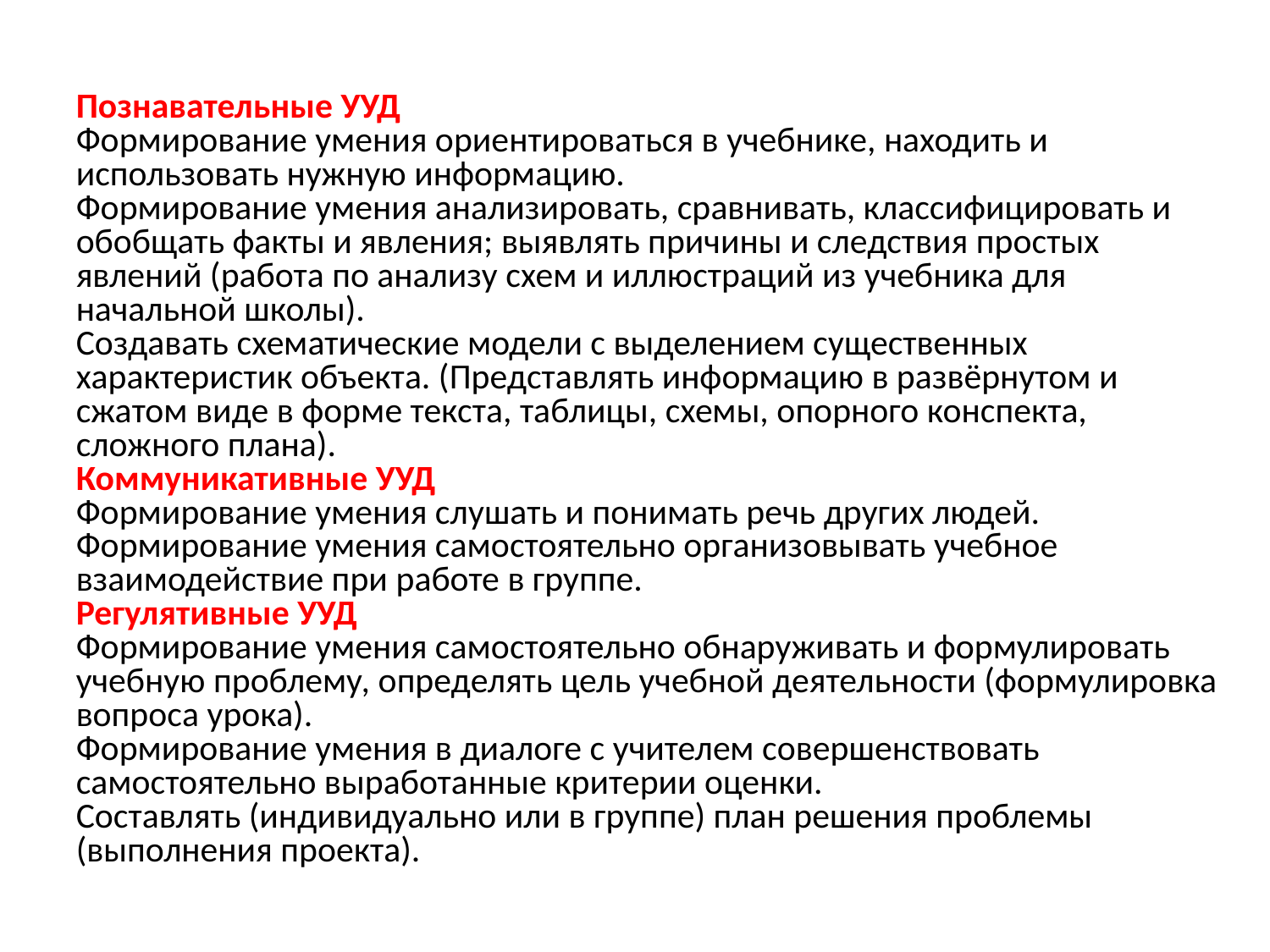

Познавательные УУД
Формирование умения ориентироваться в учебнике, находить и использовать нужную информацию.
Формирование умения анализировать, сравнивать, классифицировать и обобщать факты и явления; выявлять причины и следствия простых явлений (работа по анализу схем и иллюстраций из учебника для начальной школы).
Создавать схематические модели с выделением существенных характеристик объекта. (Представлять информацию в развёрнутом и сжатом виде в форме текста, таблицы, схемы, опорного конспекта, сложного плана).
Коммуникативные УУД
Формирование умения слушать и понимать речь других людей.
Формирование умения самостоятельно организовывать учебное взаимодействие при работе в группе.
Регулятивные УУД
Формирование умения самостоятельно обнаруживать и формулировать учебную проблему, определять цель учебной деятельности (формулировка вопроса урока).
Формирование умения в диалоге с учителем совершенствовать самостоятельно выработанные критерии оценки.
Составлять (индивидуально или в группе) план решения проблемы (выполнения проекта).